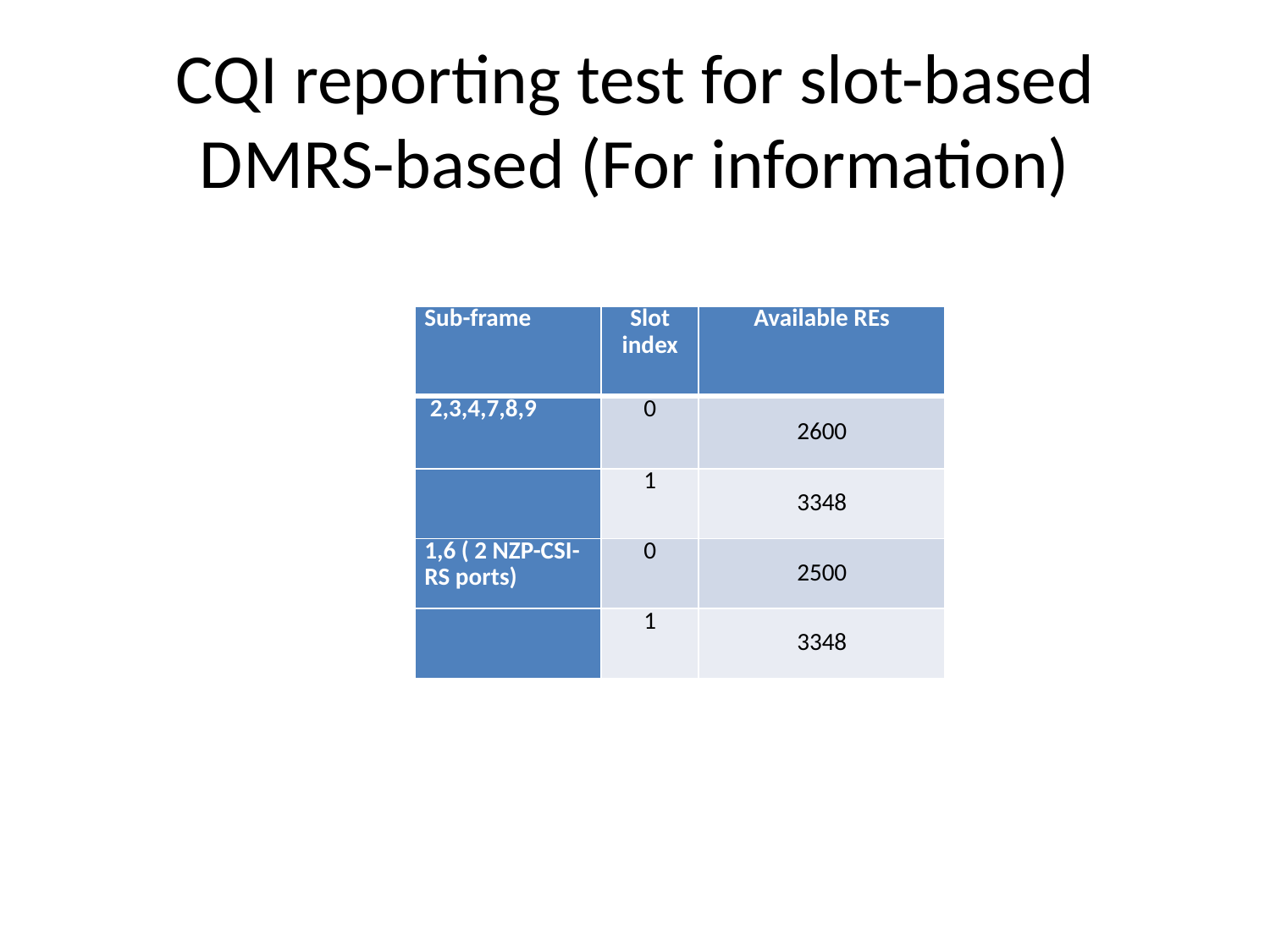

# CQI reporting test for slot-based DMRS-based (For information)
| Sub-frame | Slot index | Available REs |
| --- | --- | --- |
| 2,3,4,7,8,9 | 0 | 2600 |
|  | 1 | 3348 |
| 1,6 ( 2 NZP-CSI-RS ports) | 0 | 2500 |
|  | 1 | 3348 |